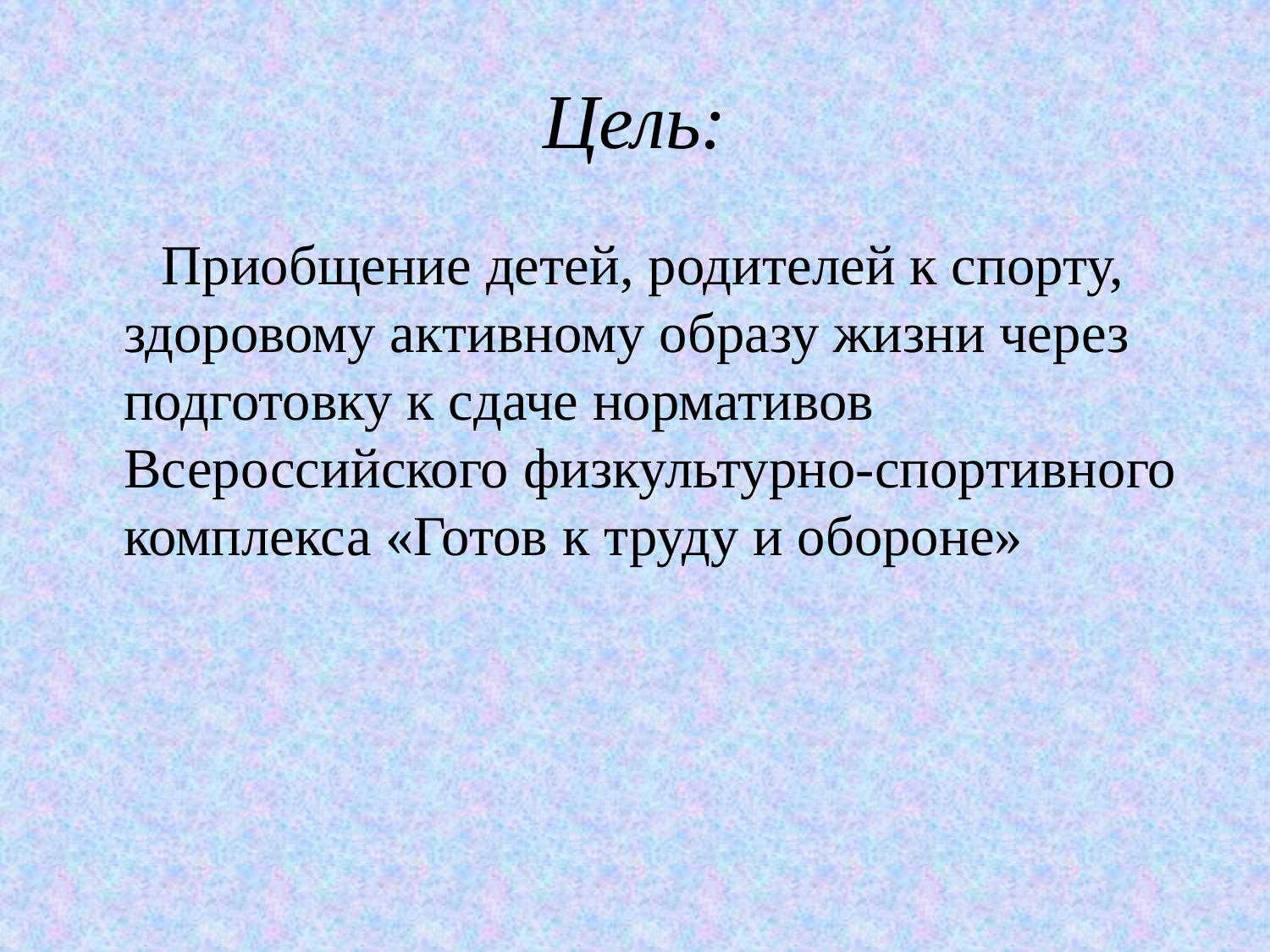

# Цель:
      Приобщение детей, родителей к спорту, здоровому активному образу жизни через подготовку к сдаче нормативов Всероссийского физкультурно-спортивного комплекса «Готов к труду и обороне»